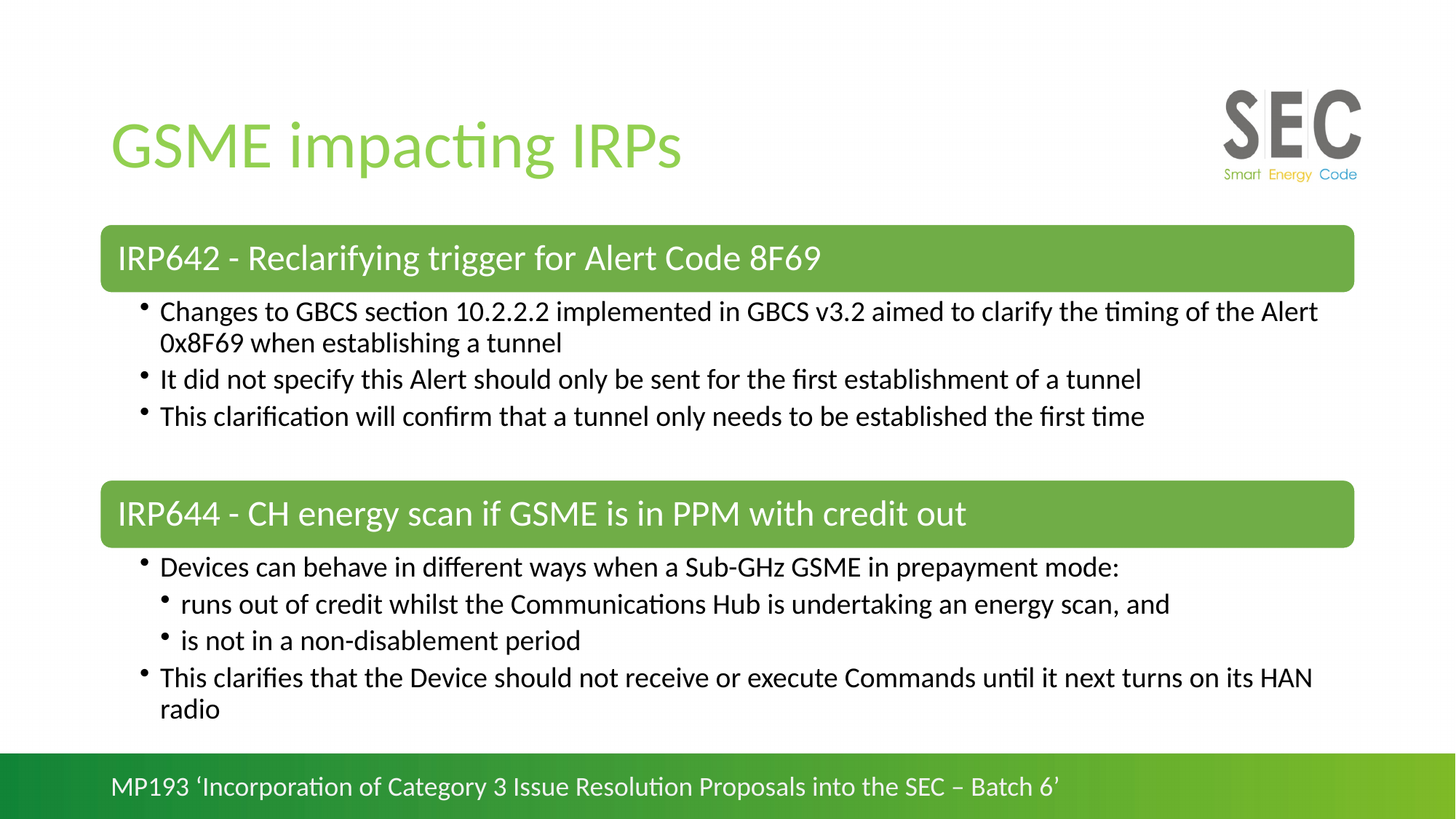

# GSME impacting IRPs
IRP642 - Reclarifying trigger for Alert Code 8F69
Changes to GBCS section 10.2.2.2 implemented in GBCS v3.2 aimed to clarify the timing of the Alert 0x8F69 when establishing a tunnel
It did not specify this Alert should only be sent for the first establishment of a tunnel
This clarification will confirm that a tunnel only needs to be established the first time

IRP644 - CH energy scan if GSME is in PPM with credit out
Devices can behave in different ways when a Sub-GHz GSME in prepayment mode:
runs out of credit whilst the Communications Hub is undertaking an energy scan, and
is not in a non-disablement period
This clarifies that the Device should not receive or execute Commands until it next turns on its HAN radio
MP193 ‘Incorporation of Category 3 Issue Resolution Proposals into the SEC – Batch 6’